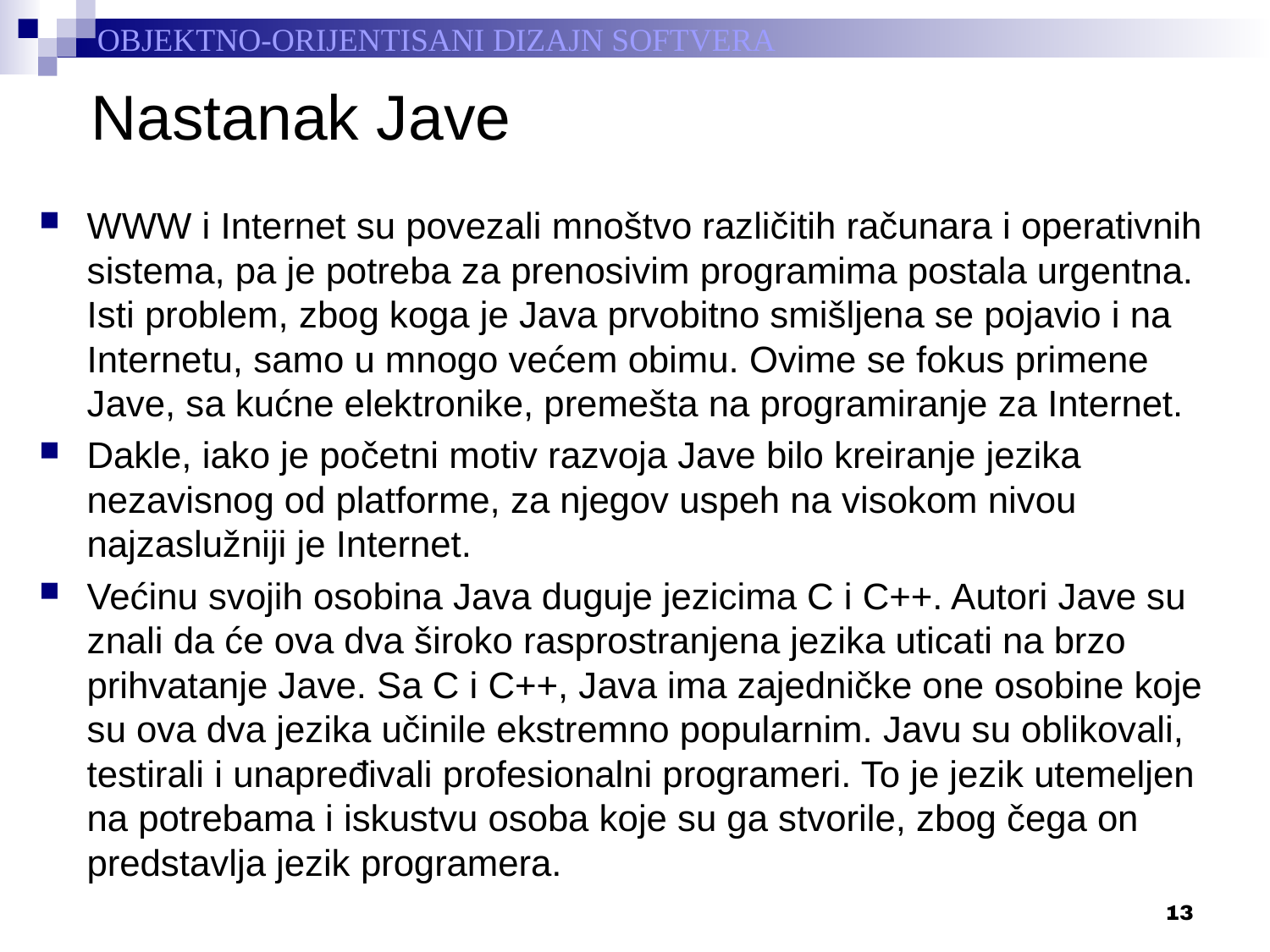

# Nastanak Jave
WWW i Internet su povezali mnoštvo različitih računara i operativnih sistema, pa je potreba za prenosivim programima postala urgentna. Isti problem, zbog koga je Java prvobitno smišljena se pojavio i na Internetu, samo u mnogo većem obimu. Ovime se fokus primene Jave, sa kućne elektronike, premešta na programiranje za Internet.
Dakle, iako je početni motiv razvoja Jave bilo kreiranje jezika nezavisnog od platforme, za njegov uspeh na visokom nivou najzaslužniji je Internet.
Većinu svojih osobina Java duguje jezicima C i C++. Autori Jave su znali da će ova dva široko rasprostranjena jezika uticati na brzo prihvatanje Jave. Sa C i C++, Java ima zajedničke one osobine koje su ova dva jezika učinile ekstremno popularnim. Javu su oblikovali, testirali i unapređivali profesionalni programeri. To je jezik utemeljen na potrebama i iskustvu osoba koje su ga stvorile, zbog čega on predstavlja jezik programera.
13